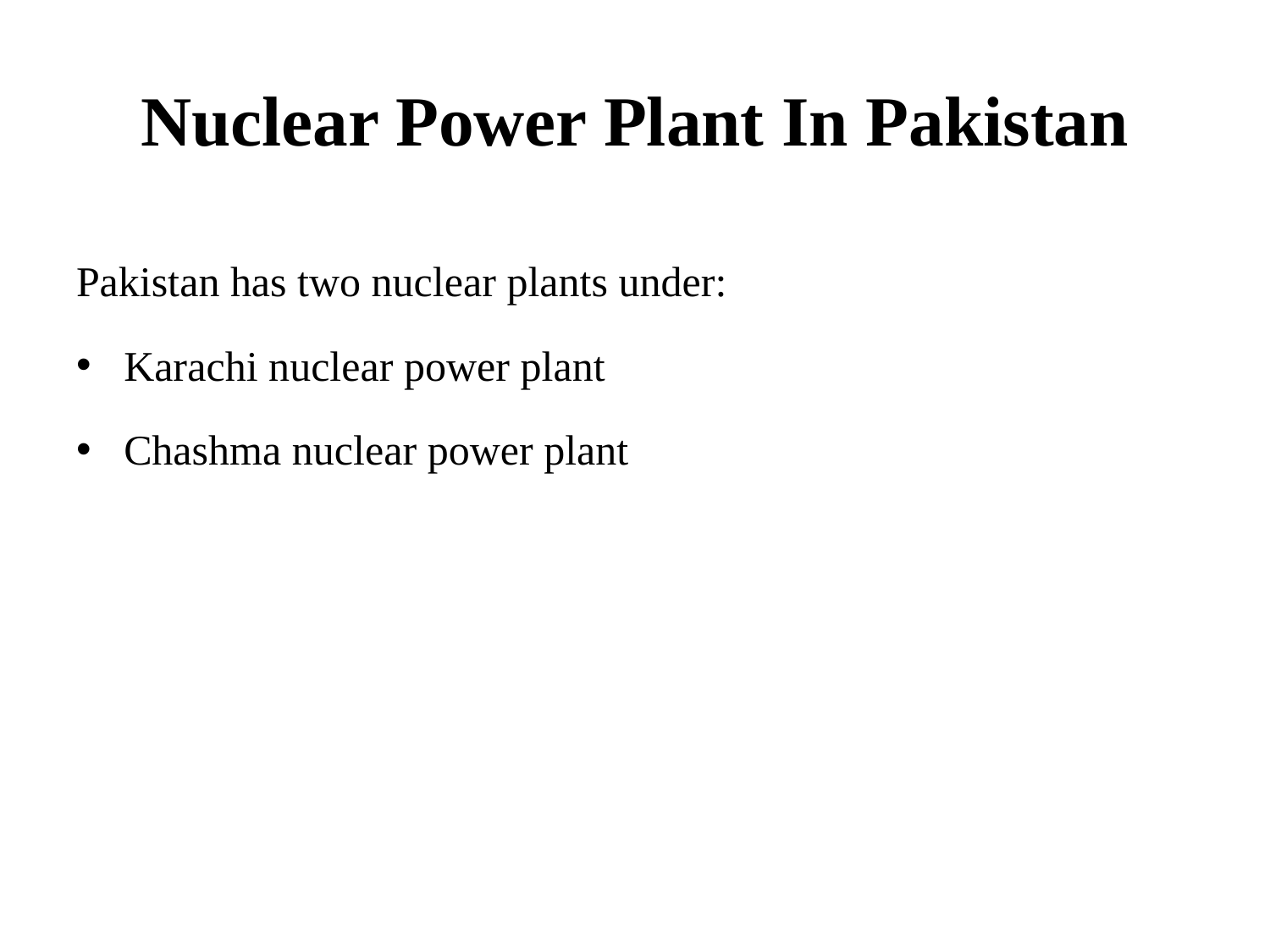

# Nuclear Power Plant In Pakistan
Pakistan has two nuclear plants under:
Karachi nuclear power plant
Chashma nuclear power plant